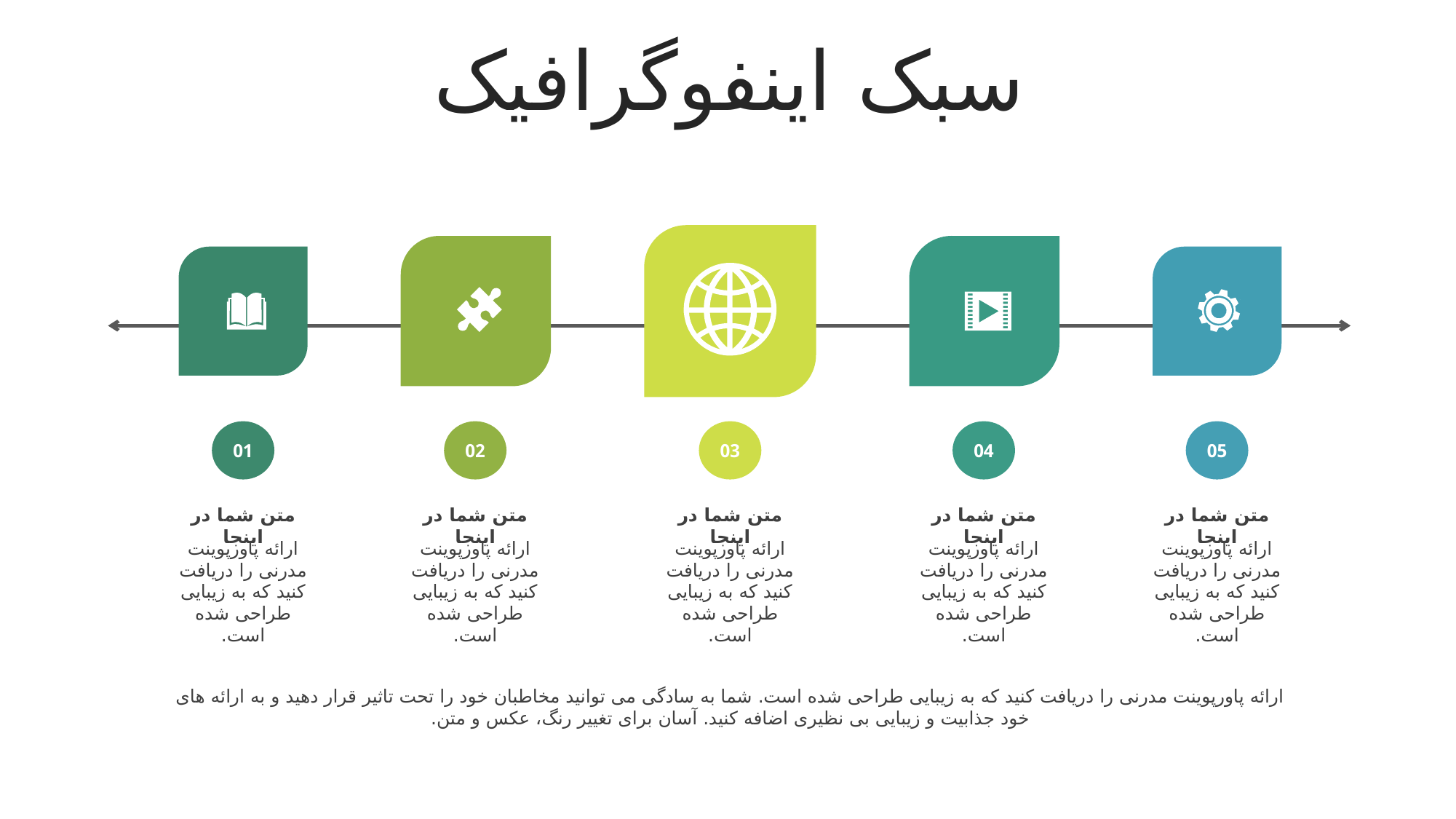

سبک اینفوگرافیک

01
02
03
04
05
متن شما در اینجا
ارائه پاورپوینت مدرنی را دریافت کنید که به زیبایی طراحی شده است.
متن شما در اینجا
ارائه پاورپوینت مدرنی را دریافت کنید که به زیبایی طراحی شده است.
متن شما در اینجا
ارائه پاورپوینت مدرنی را دریافت کنید که به زیبایی طراحی شده است.
متن شما در اینجا
ارائه پاورپوینت مدرنی را دریافت کنید که به زیبایی طراحی شده است.
متن شما در اینجا
ارائه پاورپوینت مدرنی را دریافت کنید که به زیبایی طراحی شده است.
ارائه پاورپوینت مدرنی را دریافت کنید که به زیبایی طراحی شده است. شما به سادگی می توانید مخاطبان خود را تحت تاثیر قرار دهید و به ارائه های خود جذابیت و زیبایی بی نظیری اضافه کنید. آسان برای تغییر رنگ، عکس و متن.